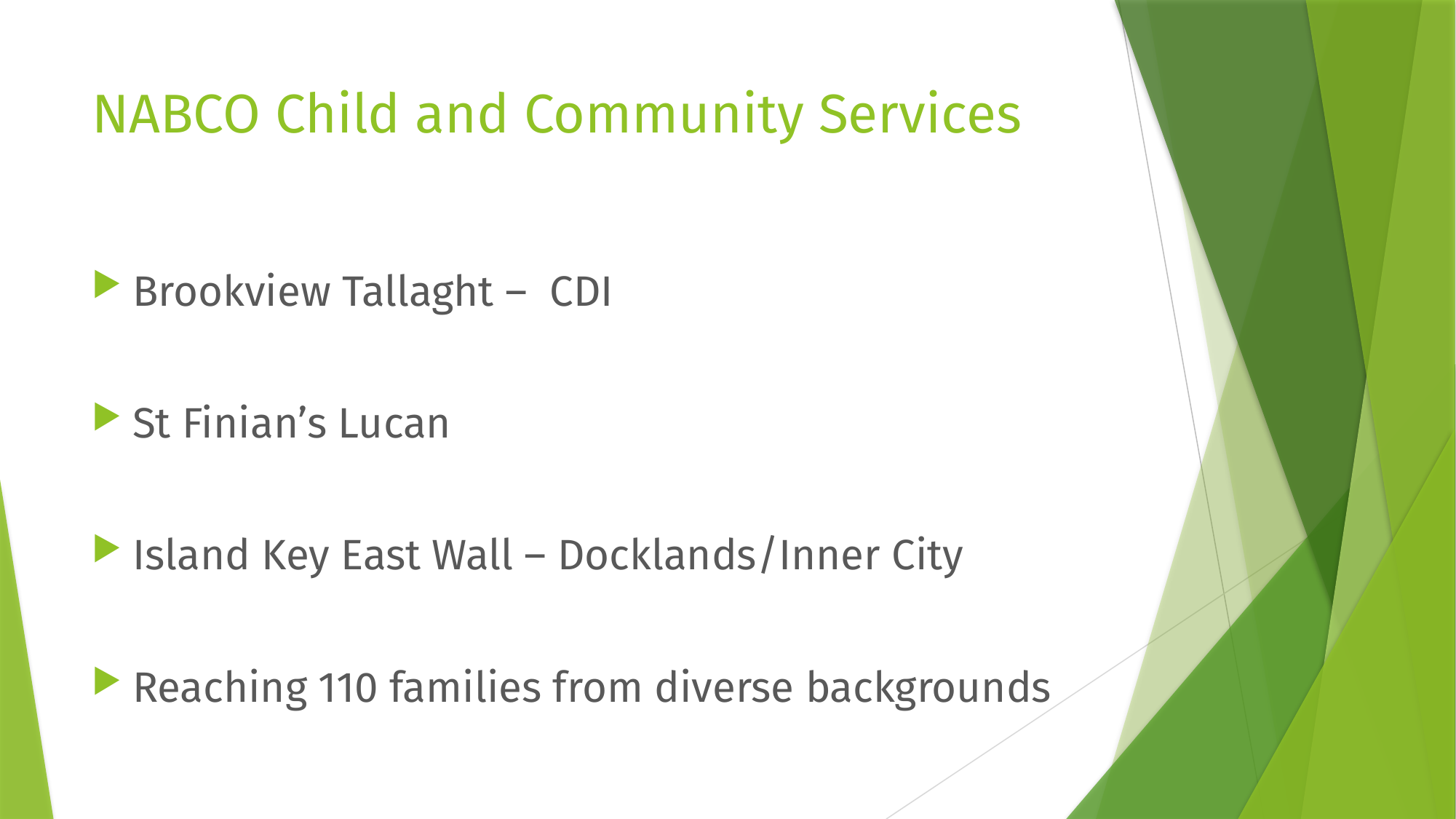

# NABCO Child and Community Services
Brookview Tallaght –  CDI

St Finian’s Lucan

Island Key East Wall – Docklands/Inner City

Reaching 110 families from diverse backgrounds